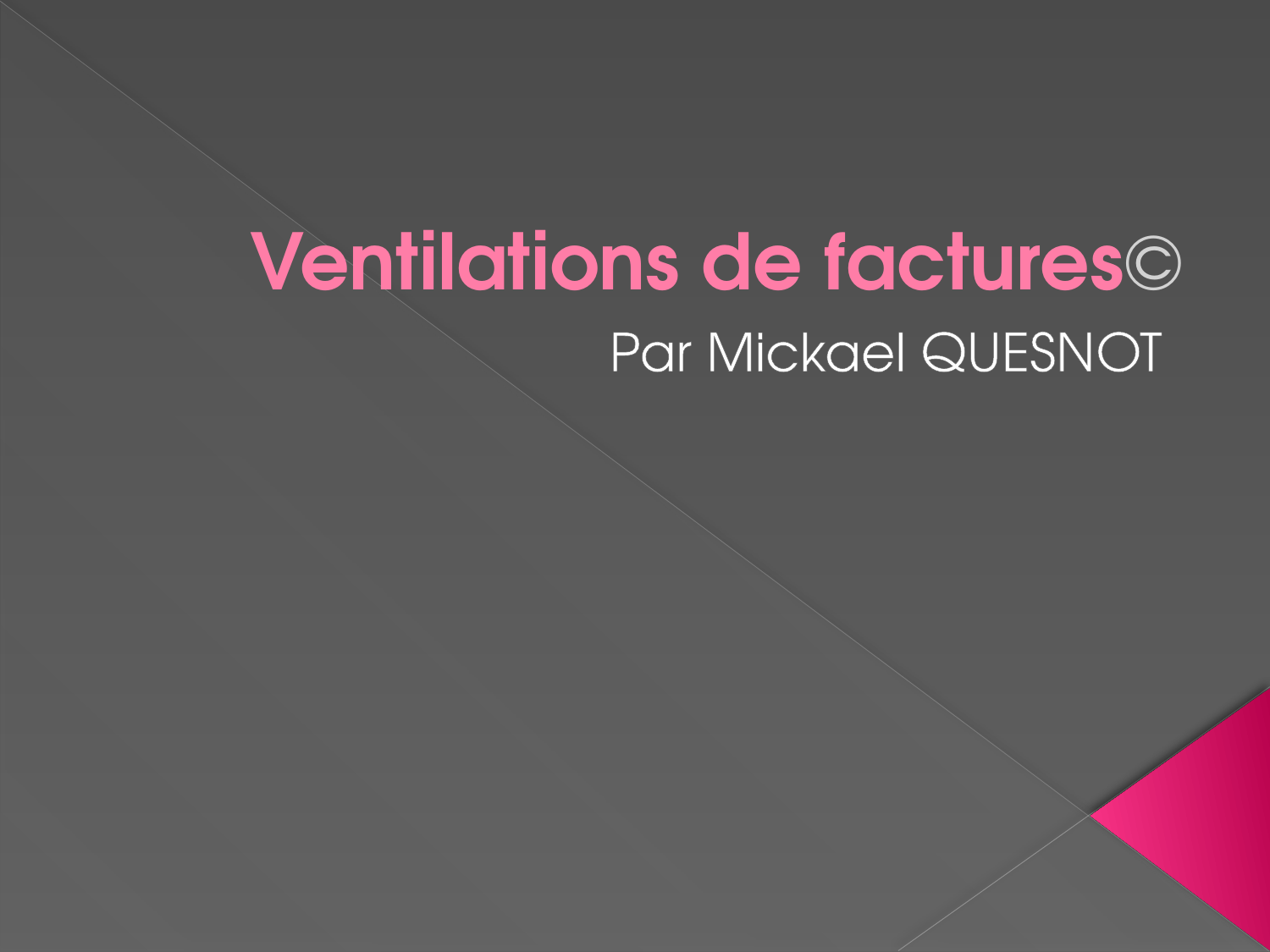

# Ventilations de factures©
Par Mickael QUESNOT